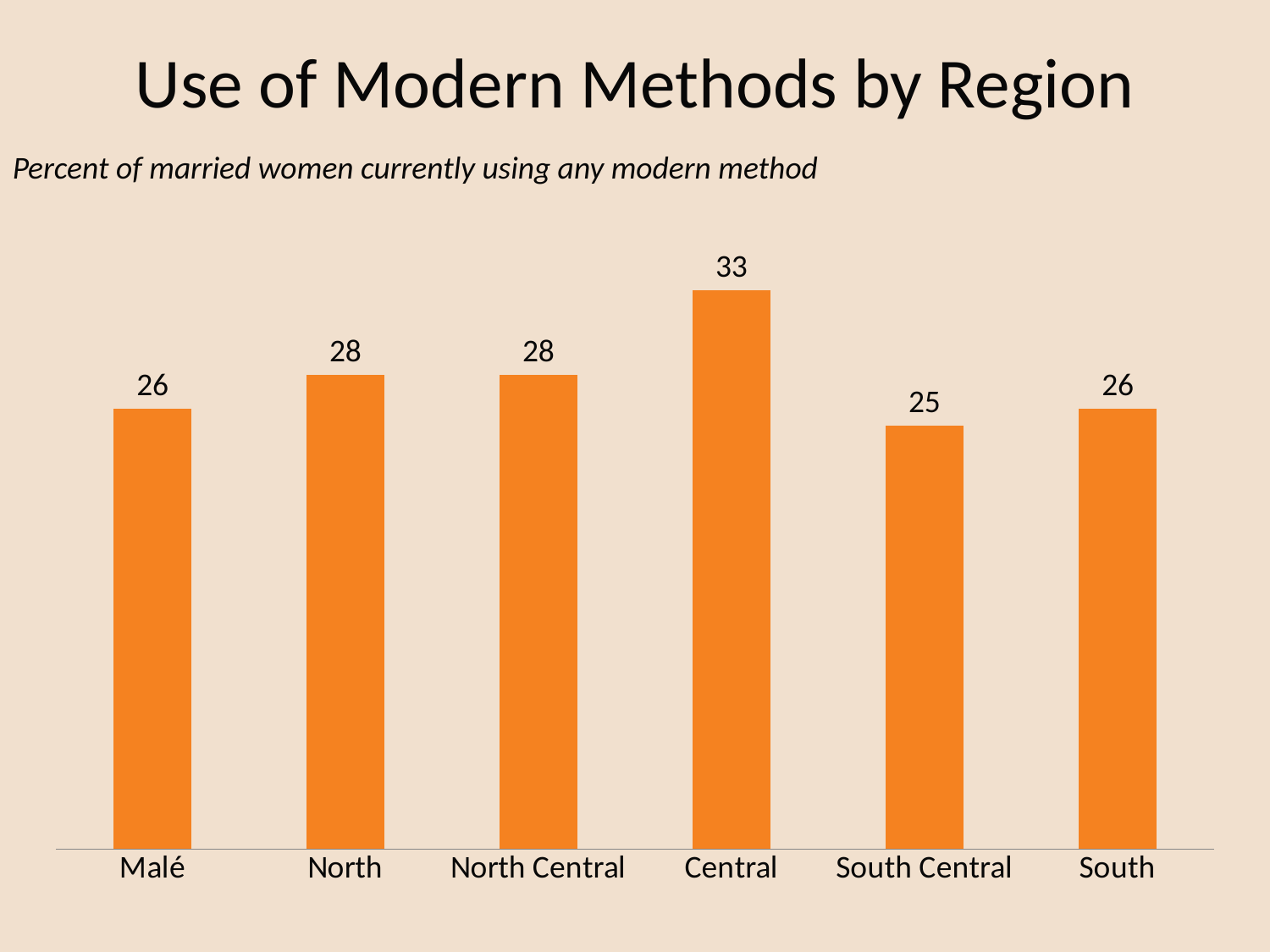

Use of Modern Methods by Region
Percent of married women currently using any modern method

### Chart

| Category | Series 1 |
|---|---|
| Malé | 26.0 |
| North | 28.0 |
| North Central | 28.0 |
| Central | 33.0 |
| South Central | 25.0 |
| South | 26.0 |